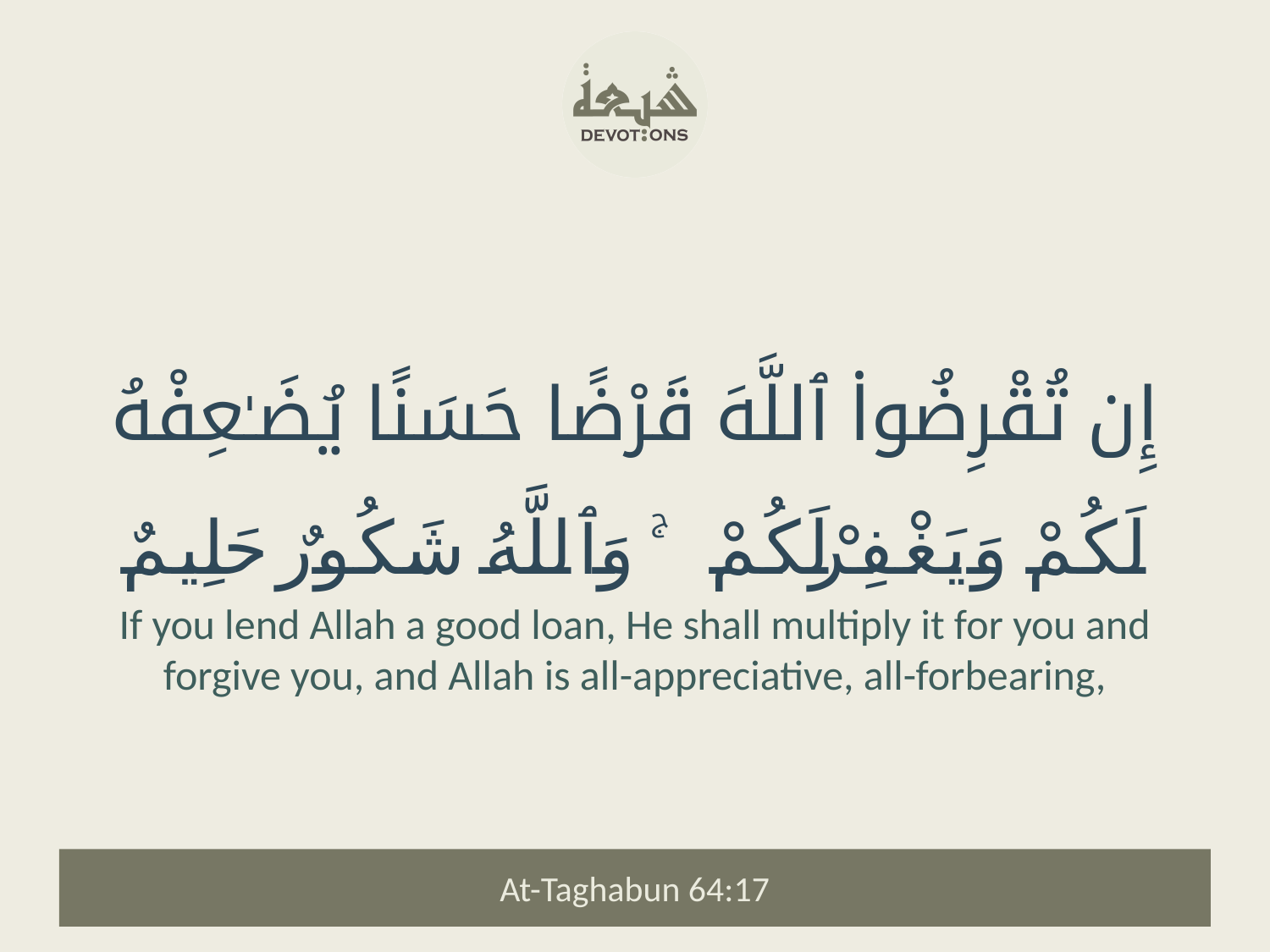

إِن تُقْرِضُوا۟ ٱللَّهَ قَرْضًا حَسَنًا يُضَـٰعِفْهُ لَكُمْ وَيَغْفِرْ لَكُمْ ۚ وَٱللَّهُ شَكُورٌ حَلِيمٌ
If you lend Allah a good loan, He shall multiply it for you and forgive you, and Allah is all-appreciative, all-forbearing,
At-Taghabun 64:17